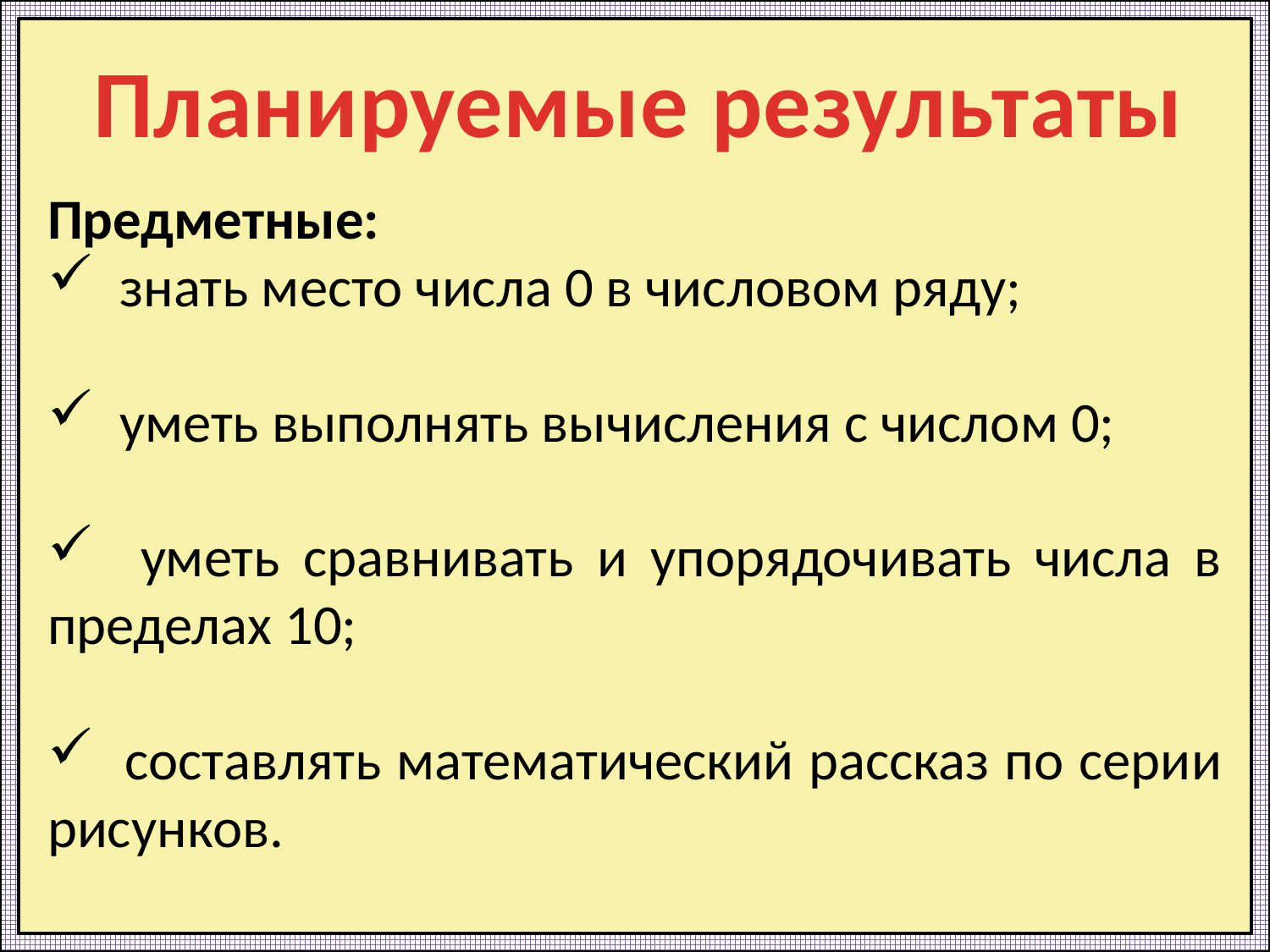

Планируемые результаты
Предметные:
  знать место числа 0 в числовом ряду;

  уметь выполнять вычисления с числом 0;

  уметь сравнивать и упорядочивать числа в пределах 10;

  составлять математический рассказ по серии рисунков.